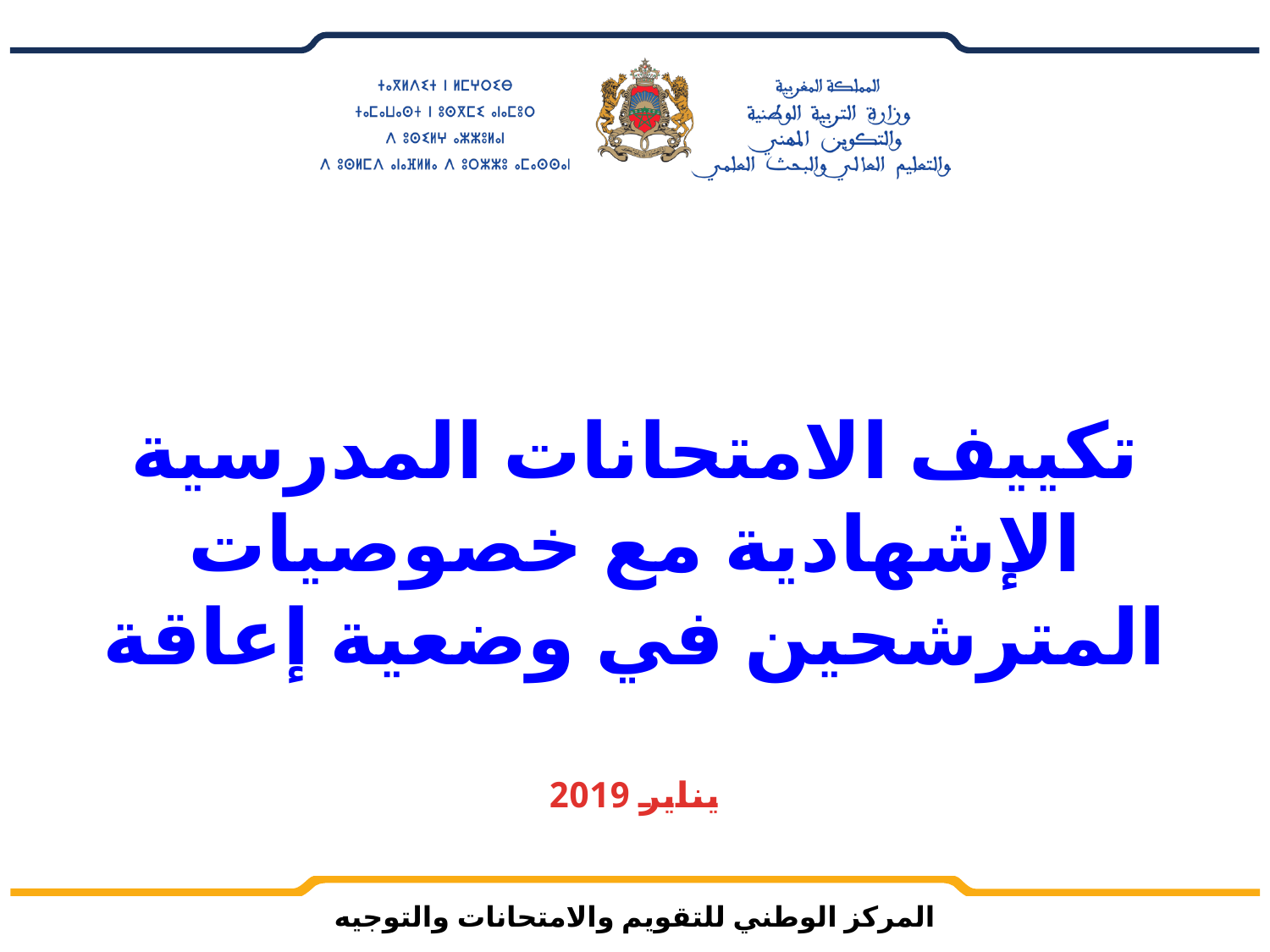

تكييف الامتحانات المدرسية الإشهادية مع خصوصيات المترشحين في وضعية إعاقة
يناير 2019